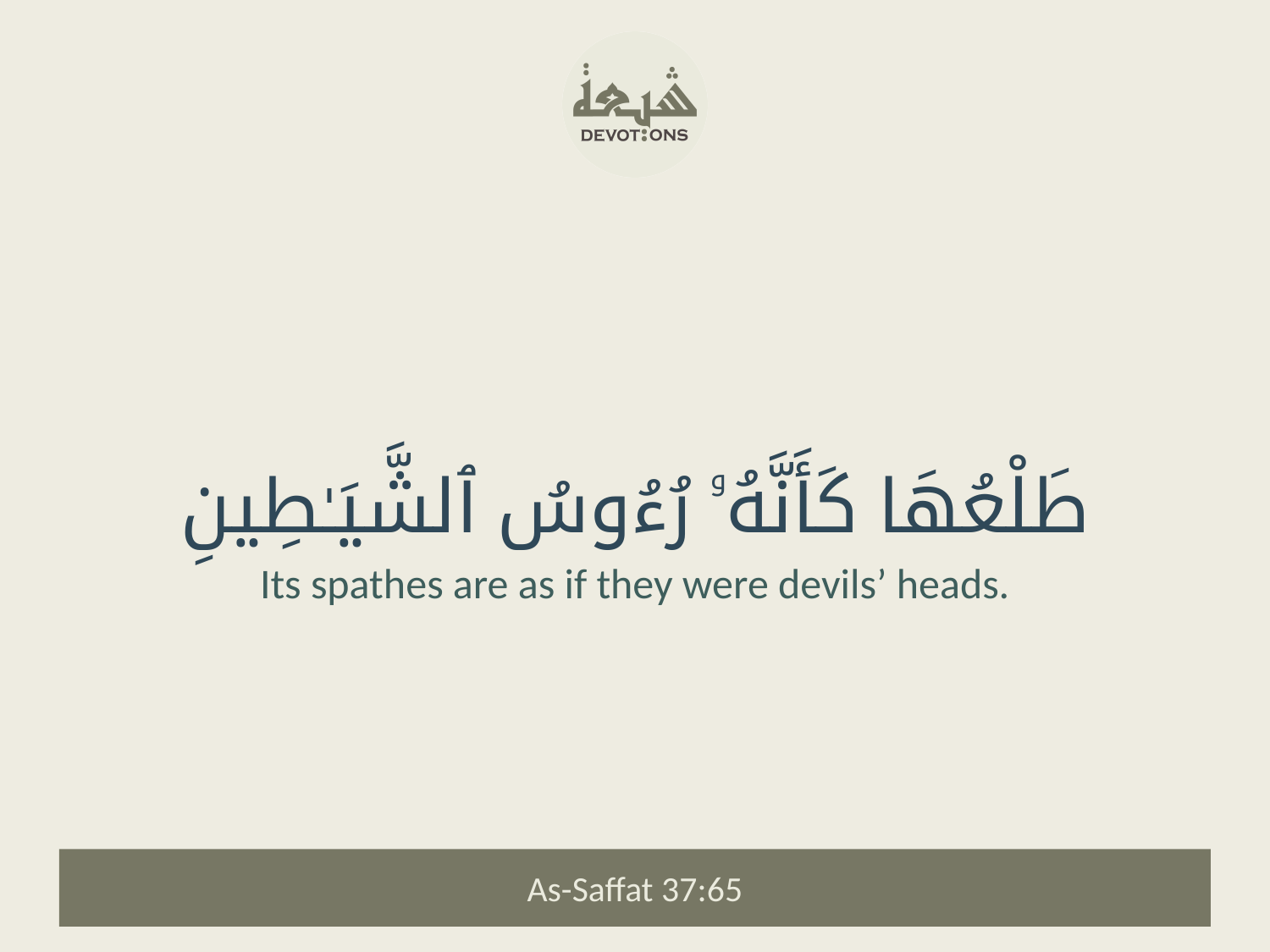

طَلْعُهَا كَأَنَّهُۥ رُءُوسُ ٱلشَّيَـٰطِينِ
Its spathes are as if they were devils’ heads.
As-Saffat 37:65